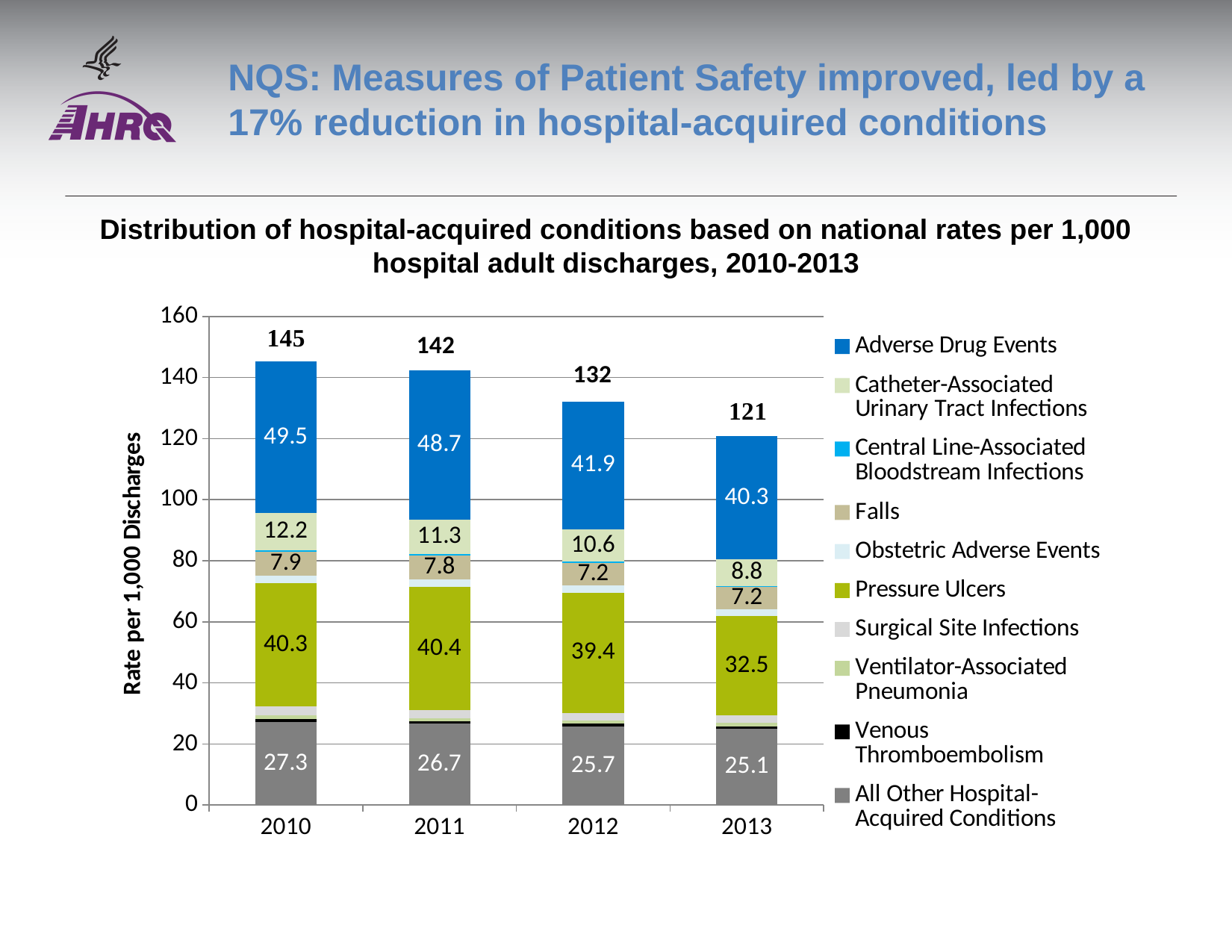

# NQS: Measures of Patient Safety improved, led by a 17% reduction in hospital-acquired conditions
Distribution of hospital-acquired conditions based on national rates per 1,000 hospital adult discharges, 2010-2013

### Chart

| Category | All Other Hospital-Acquired Conditions | Venous Thromboembolism | Ventilator-Associated Pneumonia | Surgical Site Infections | Pressure Ulcers | Obstetric Adverse Events | Falls | Central Line-Associated Bloodstream Infections | Catheter-Associated Urinary Tract Infections  | Adverse Drug Events |
|---|---|---|---|---|---|---|---|---|---|---|
| 2010 | 27.3 | 0.85 | 1.2 | 2.9 | 40.3 | 2.5 | 7.9 | 0.55 | 12.2 | 49.5 |
| 2011 | 26.7 | 0.72 | 1.1 | 2.5 | 40.4 | 2.5 | 7.8 | 0.52 | 11.3 | 48.7 |
| 2012 | 25.7 | 0.99 | 1.0 | 2.5 | 39.4 | 2.4 | 7.2 | 0.51 | 10.6 | 41.9 |
| 2013 | 25.1 | 0.71 | 1.1 | 2.4 | 32.5 | 2.4 | 7.2 | 0.28 | 8.8 | 40.3 |